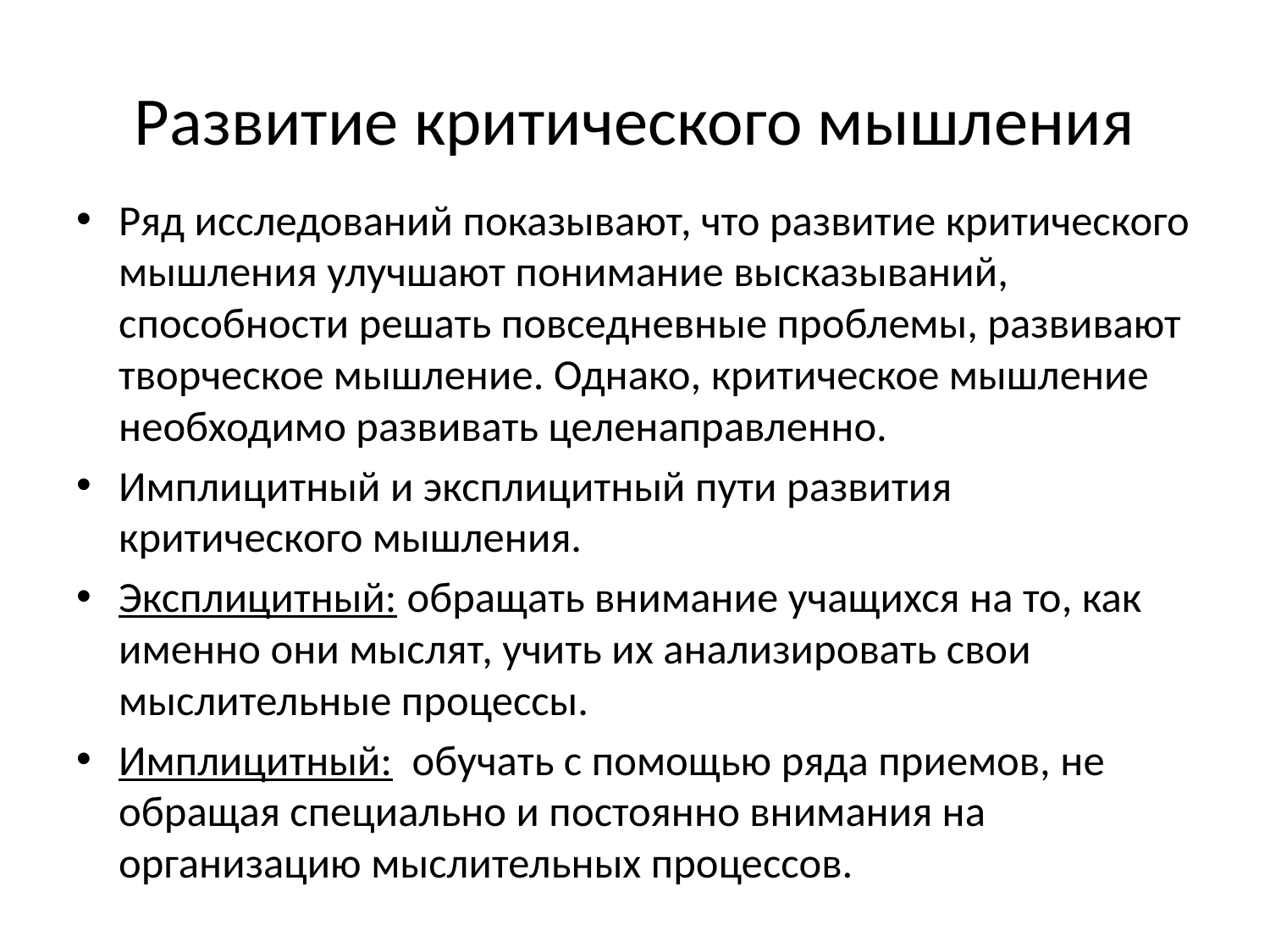

# Развитие критического мышления
Ряд исследований показывают, что развитие критического мышления улучшают понимание высказываний, способности решать повседневные проблемы, развивают творческое мышление. Однако, критическое мышление необходимо развивать целенаправленно.
Имплицитный и эксплицитный пути развития критического мышления.
Эксплицитный: обращать внимание учащихся на то, как именно они мыслят, учить их анализировать свои мыслительные процессы.
Имплицитный:  обучать с помощью ряда приемов, не обращая специально и постоянно внимания на организацию мыслительных процессов.